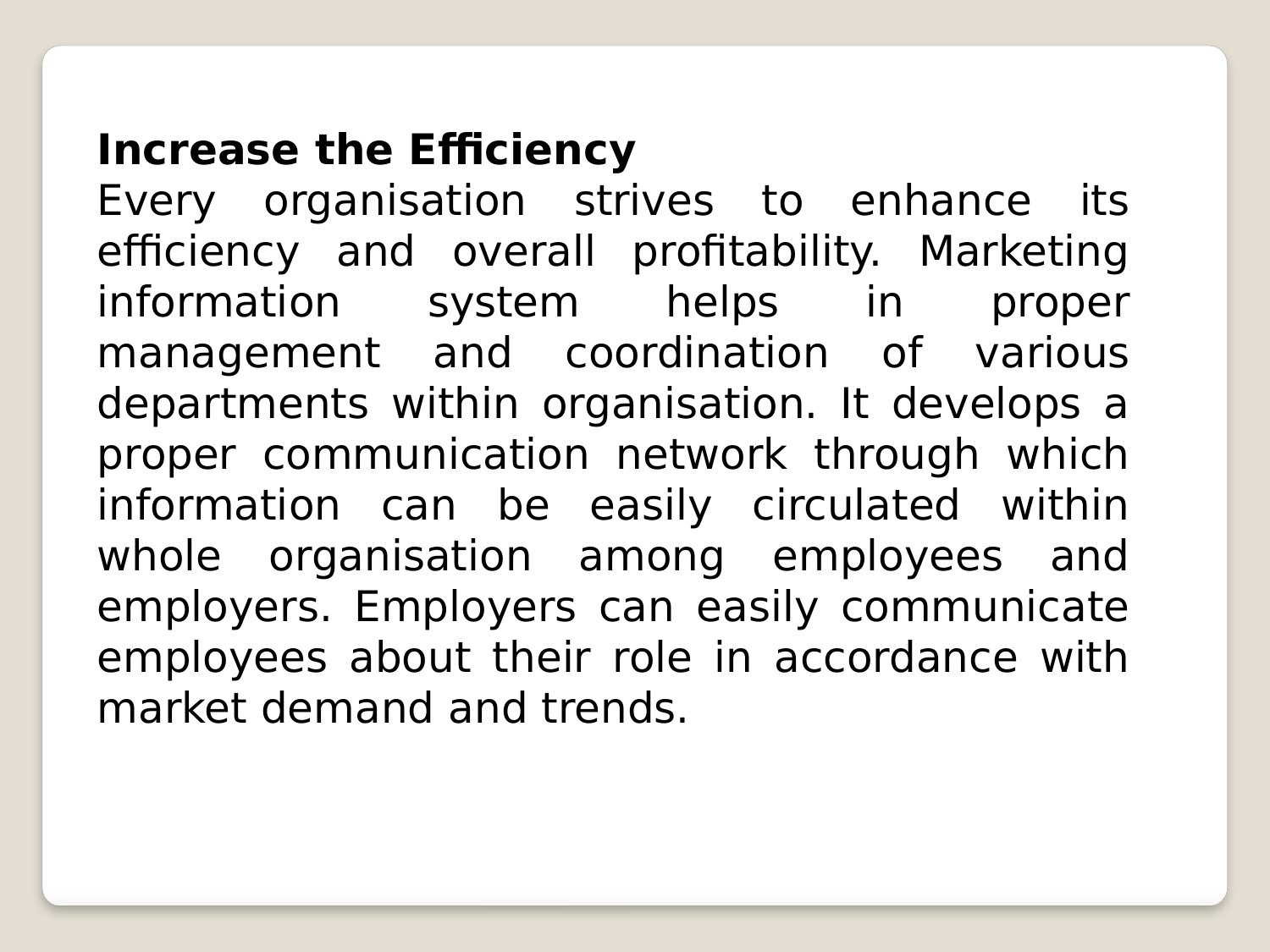

Increase the Efficiency
Every organisation strives to enhance its efficiency and overall profitability. Marketing information system helps in proper management and coordination of various departments within organisation. It develops a proper communication network through which information can be easily circulated within whole organisation among employees and employers. Employers can easily communicate employees about their role in accordance with market demand and trends.